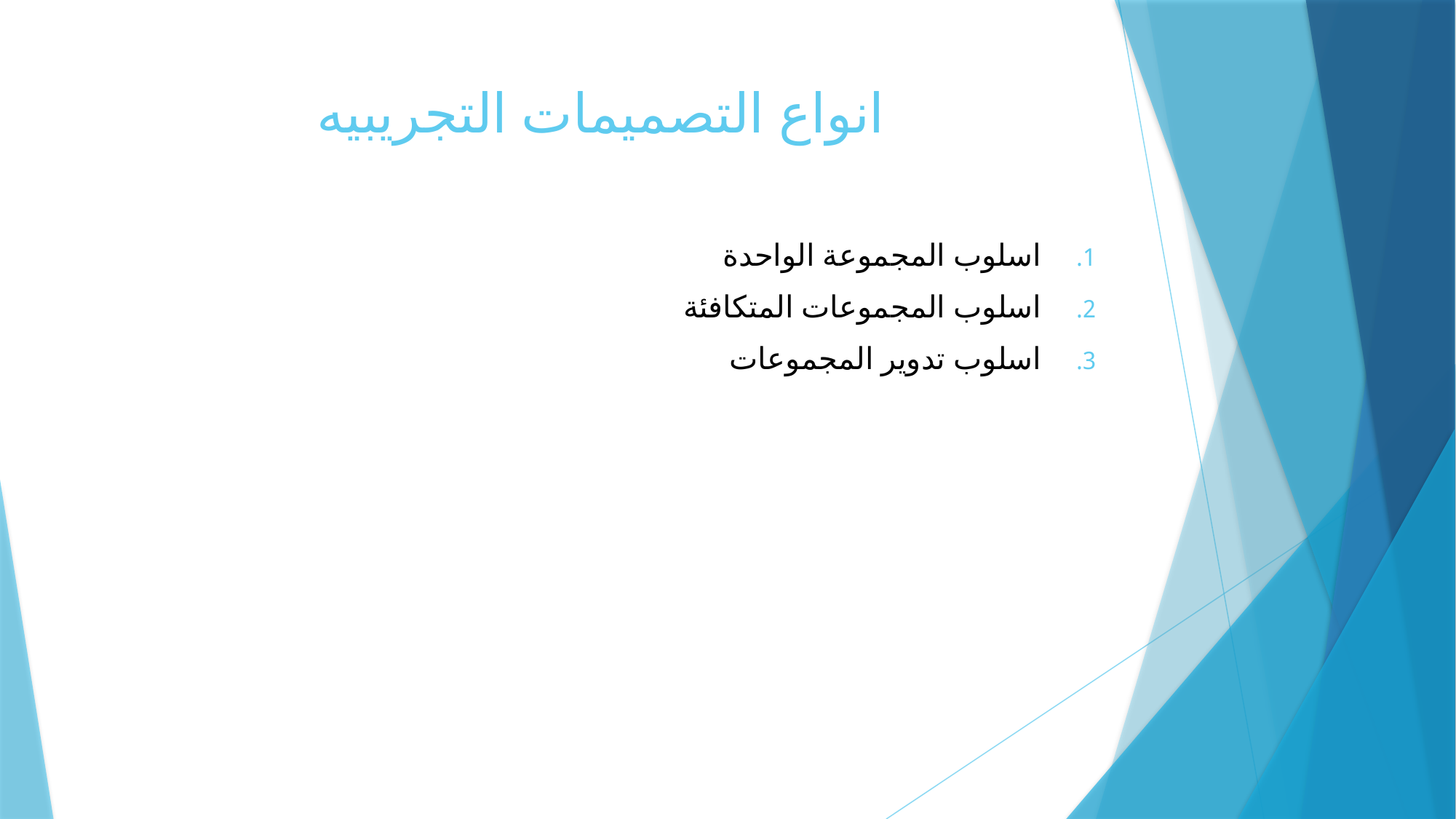

# انواع التصميمات التجريبيه
اسلوب المجموعة الواحدة
اسلوب المجموعات المتكافئة
اسلوب تدوير المجموعات